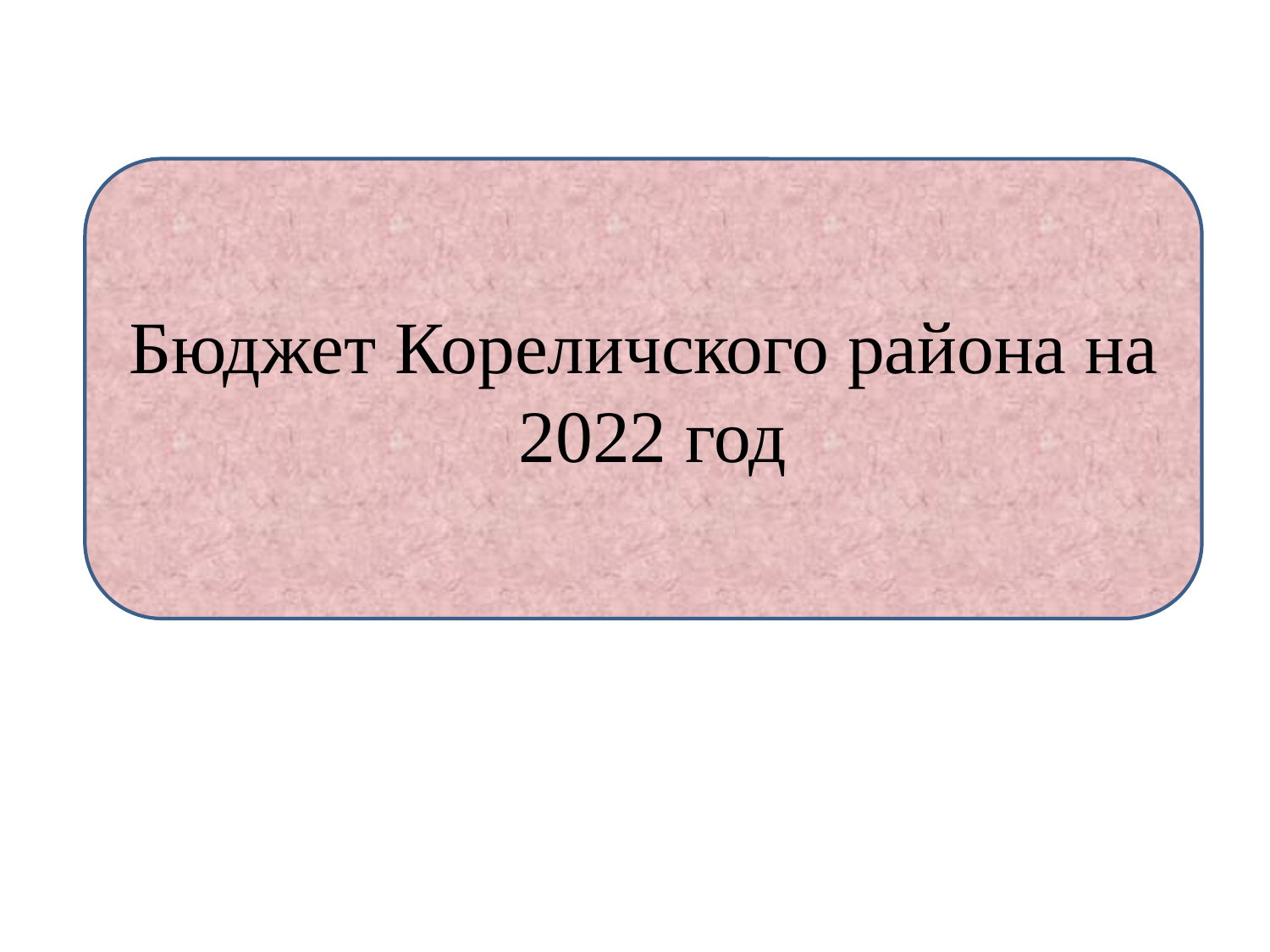

Бюджет Кореличского района на  2022 год
# Бюджет Кореличского района на  2020 год